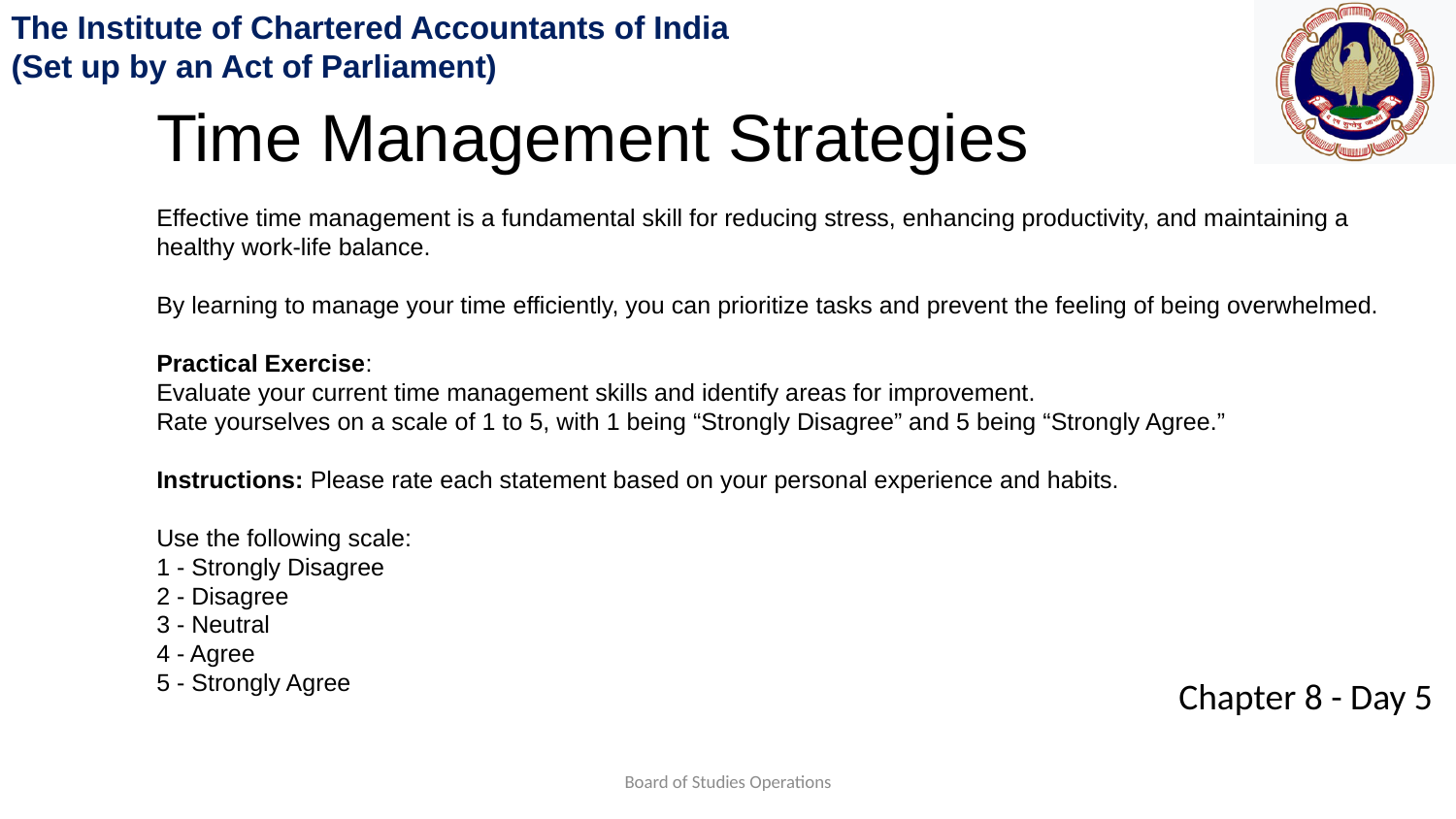

Time Management Strategies
Effective time management is a fundamental skill for reducing stress, enhancing productivity, and maintaining a healthy work-life balance.

By learning to manage your time efficiently, you can prioritize tasks and prevent the feeling of being overwhelmed.

Practical Exercise:
Evaluate your current time management skills and identify areas for improvement.
Rate yourselves on a scale of 1 to 5, with 1 being “Strongly Disagree” and 5 being “Strongly Agree.”

Instructions: Please rate each statement based on your personal experience and habits.

Use the following scale:
1 - Strongly Disagree
2 - Disagree
3 - Neutral
4 - Agree
5 - Strongly Agree

Board of Studies Operations